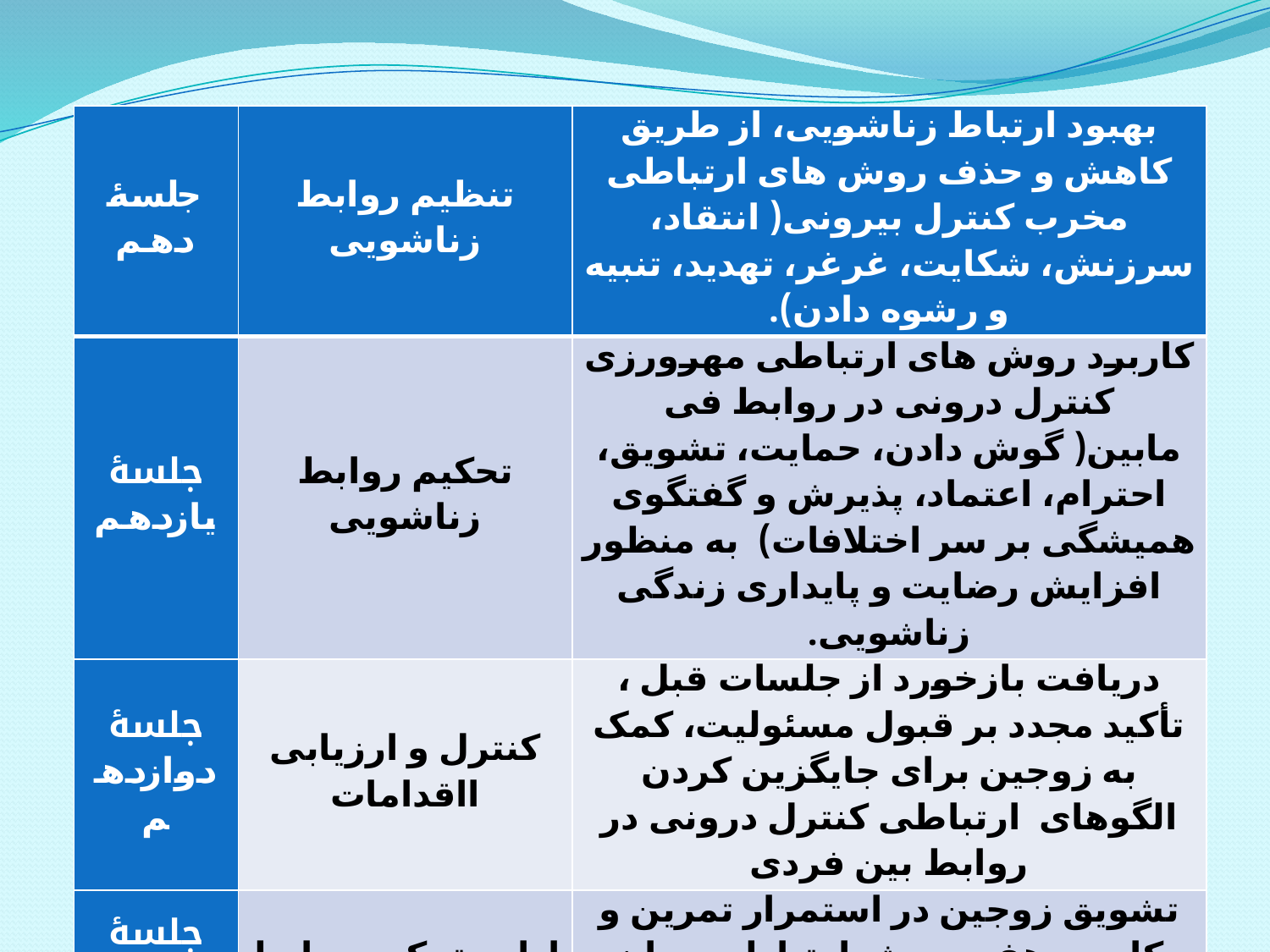

| جلسۀ دهم | تنظیم روابط زناشویی | بهبود ارتباط زناشویی، از طریق کاهش و حذف روش های ارتباطی مخرب کنترل بیرونی( انتقاد، سرزنش، شکایت، غرغر، تهدید، تنبیه و رشوه دادن). |
| --- | --- | --- |
| جلسۀ یازدهم | تحکیم روابط زناشویی | کاربرد روش های ارتباطی مهرورزی کنترل درونی در روابط فی مابین( گوش دادن، حمایت، تشویق، احترام، اعتماد، پذیرش و گفتگوی همیشگی بر سر اختلافات) به منظور افزایش رضایت و پایداری زندگی زناشویی. |
| جلسۀ دوازدهم | کنترل و ارزیابی ااقدامات | دریافت بازخورد از جلسات قبل ، تأکید مجدد بر قبول مسئولیت، کمک به زوجین برای جایگزین کردن الگوهای ارتباطی کنترل درونی در روابط بین فردی |
| جلسۀ سیزدهم | ادامه تحکیم روابط زناشویی | تشویق زوجین در استمرار تمرین و کاربرد هفت روش ارتباطی روان شناسی کنترل درونی در روابط زناشویی |
| جلسۀ چهاردهم | اختتام جلسات | جمع بندی و خاتمه درمان، اجرای پس آزمون ها و تعیین زمان مرحله پیگیری |
51